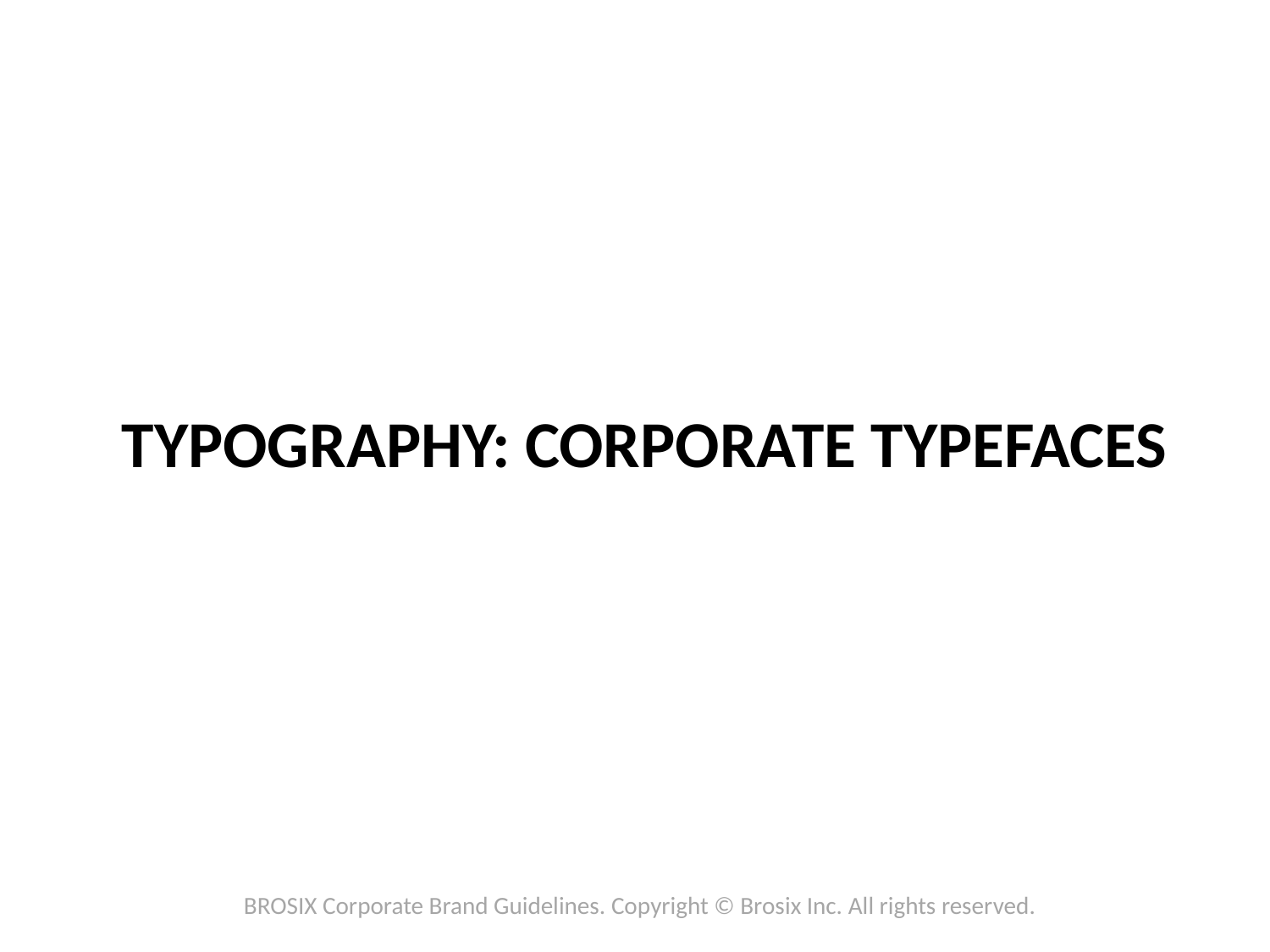

# Typography: Corporate typefaces
BROSIX Corporate Brand Guidelines. Copyright © Brosix Inc. All rights reserved.